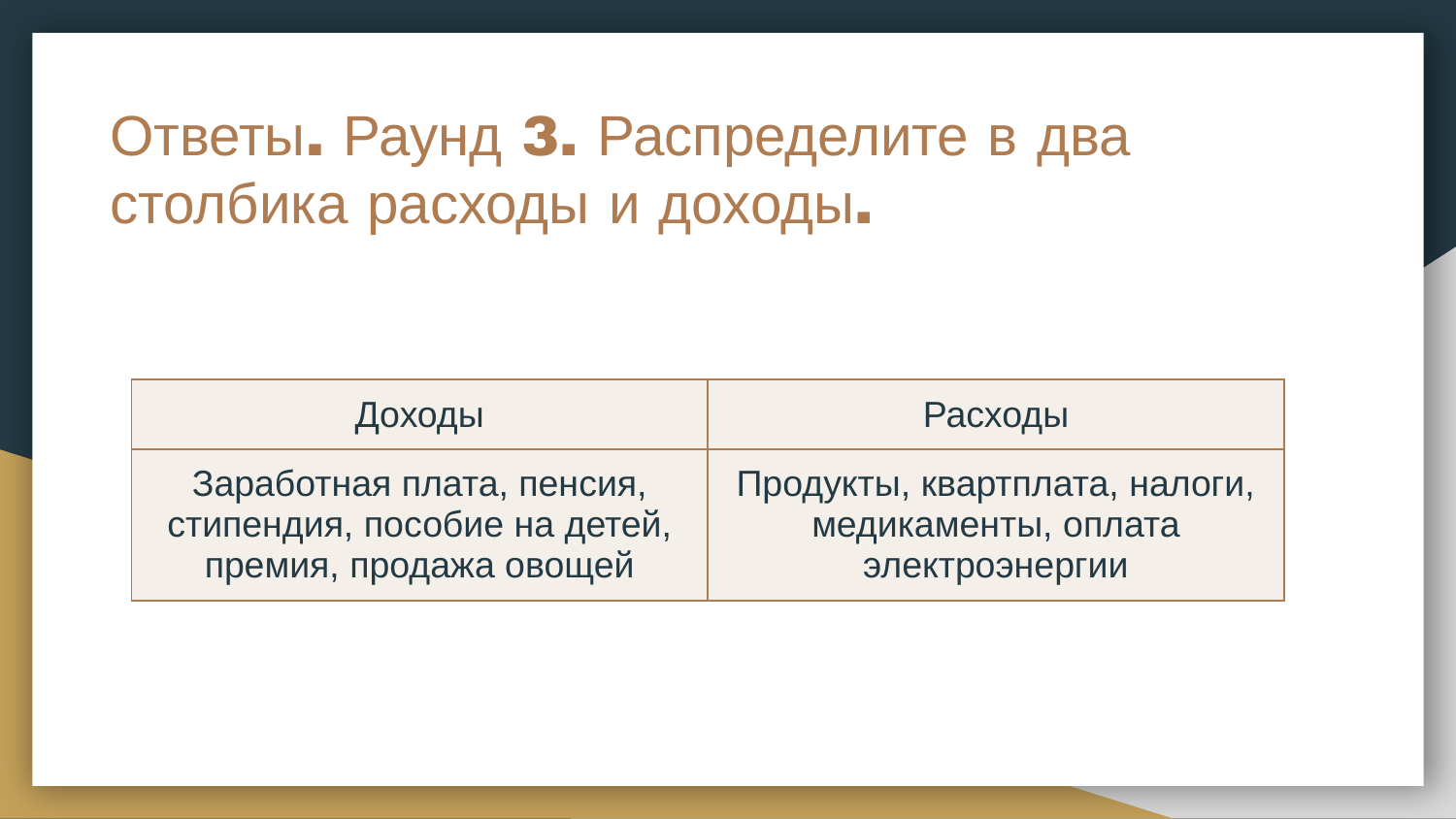

# Ответы. Раунд 3. Распределите в два столбика расходы и доходы.
| Доходы | Расходы |
| --- | --- |
| Заработная плата, пенсия, стипендия, пособие на детей, премия, продажа овощей | Продукты, квартплата, налоги, медикаменты, оплата электроэнергии |